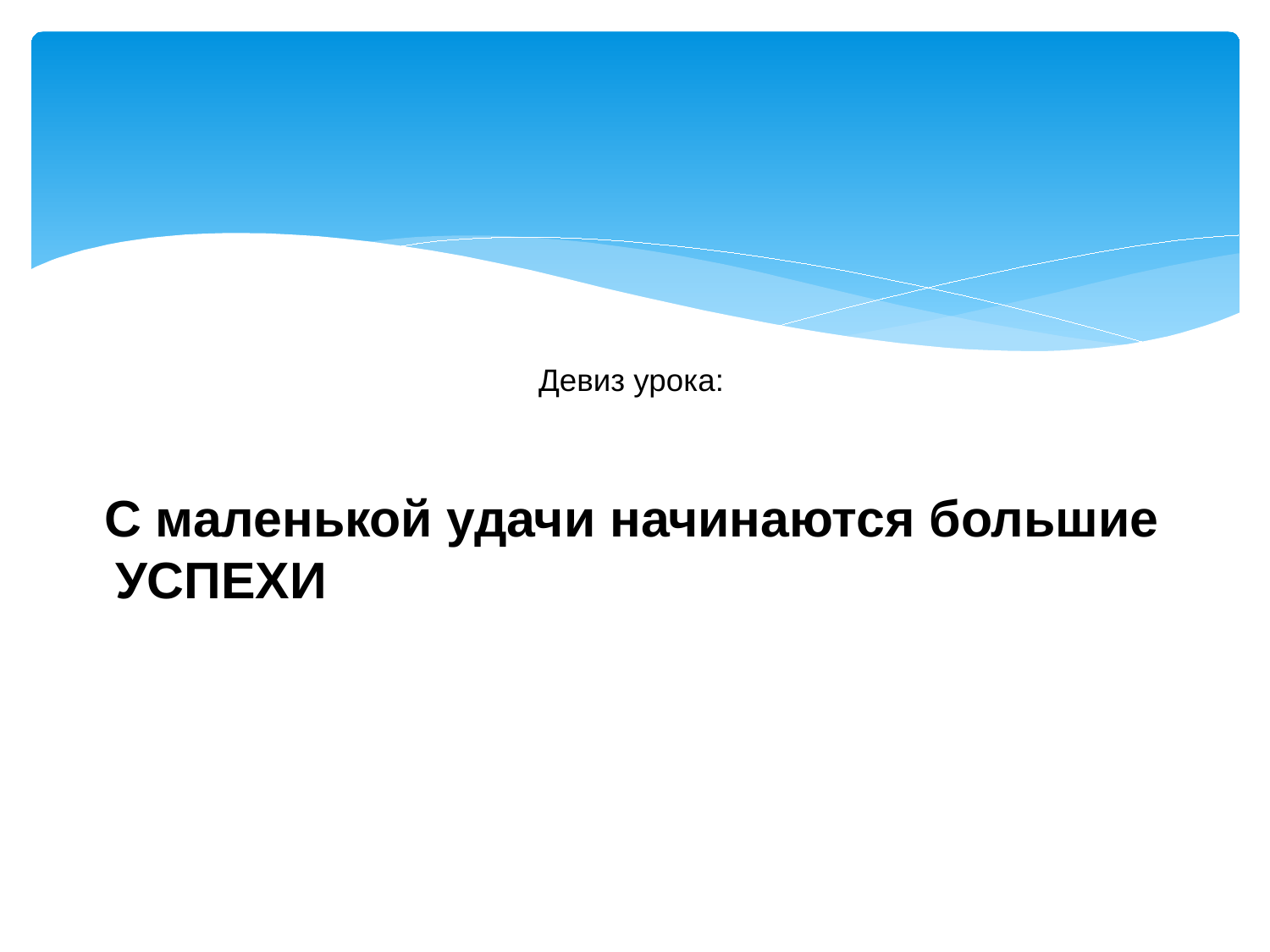

# Девиз урока:  « С маленькой удачи начинаются большие УСПЕХИуспехиются большие успехинькудачи начинаются большие успехи».